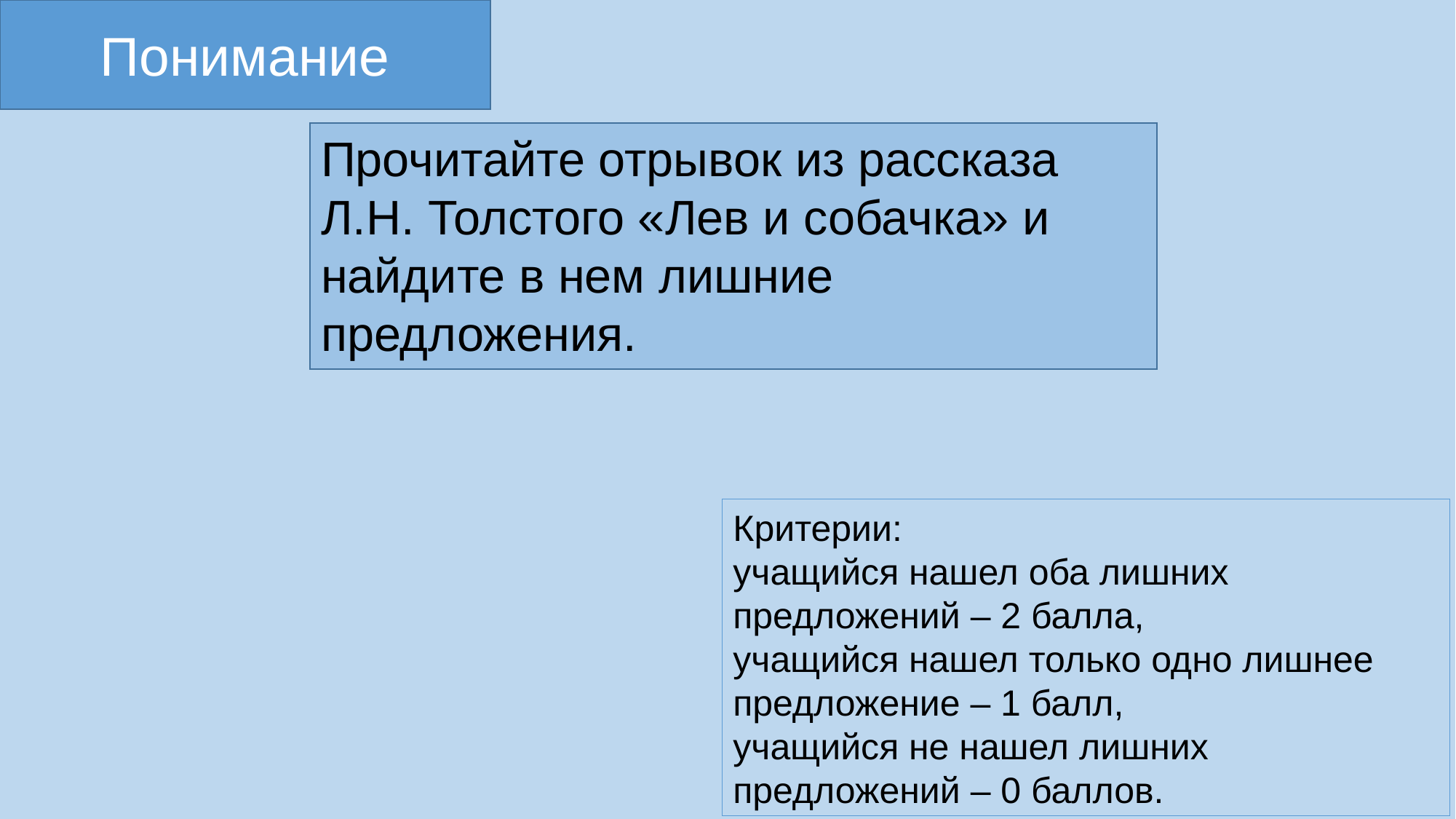

Понимание

Прочитайте отрывок из рассказа Л.Н. Толстого «Лев и собачка» и найдите в нем лишние предложения.
Критерии:
учащийся нашел оба лишних предложений – 2 балла,
учащийся нашел только одно лишнее предложение – 1 балл,
учащийся не нашел лишних предложений – 0 баллов.